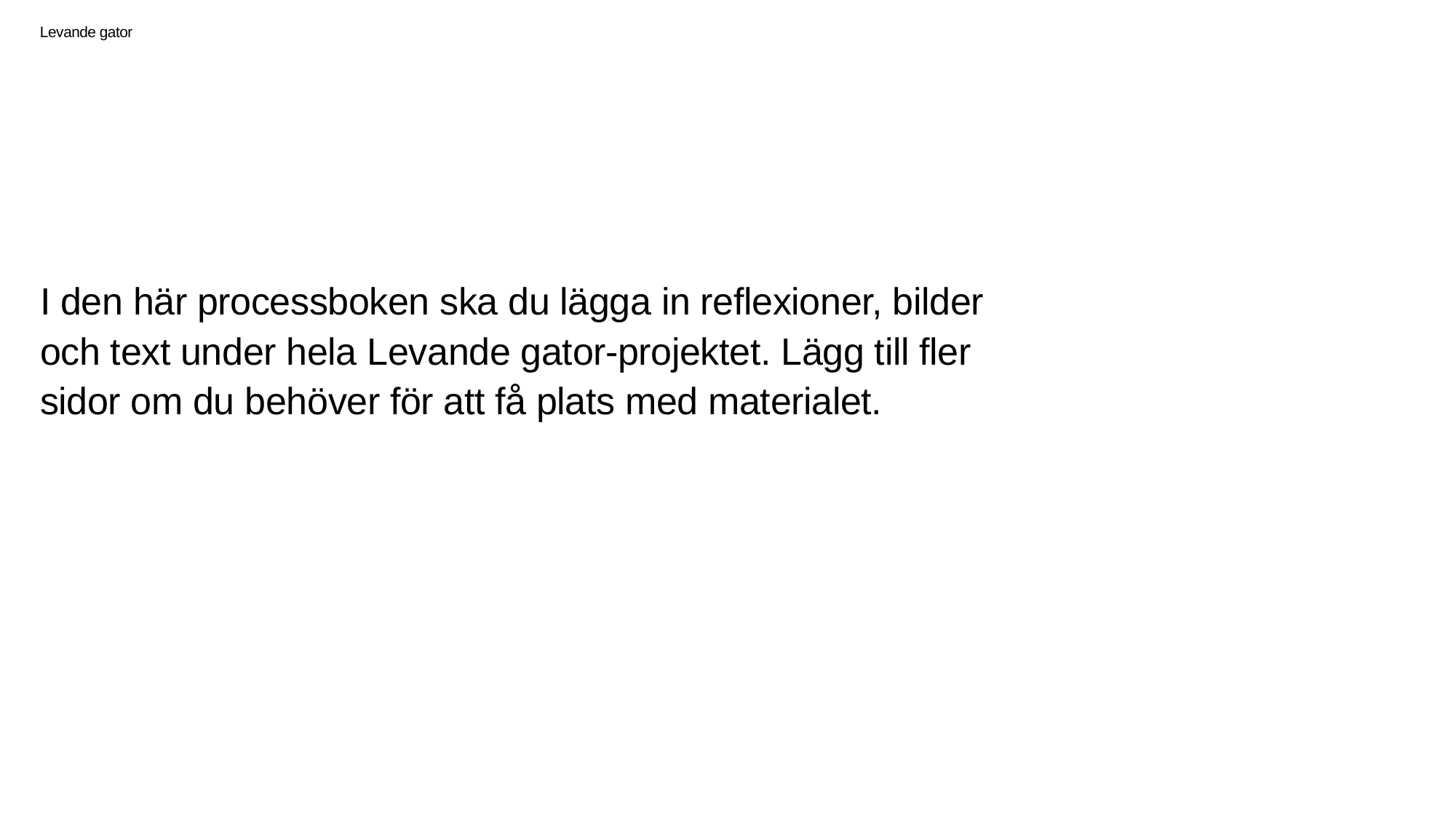

I den här processboken ska du lägga in reflexioner, bilder och text under hela Levande gator-projektet. Lägg till fler sidor om du behöver för att få plats med materialet.